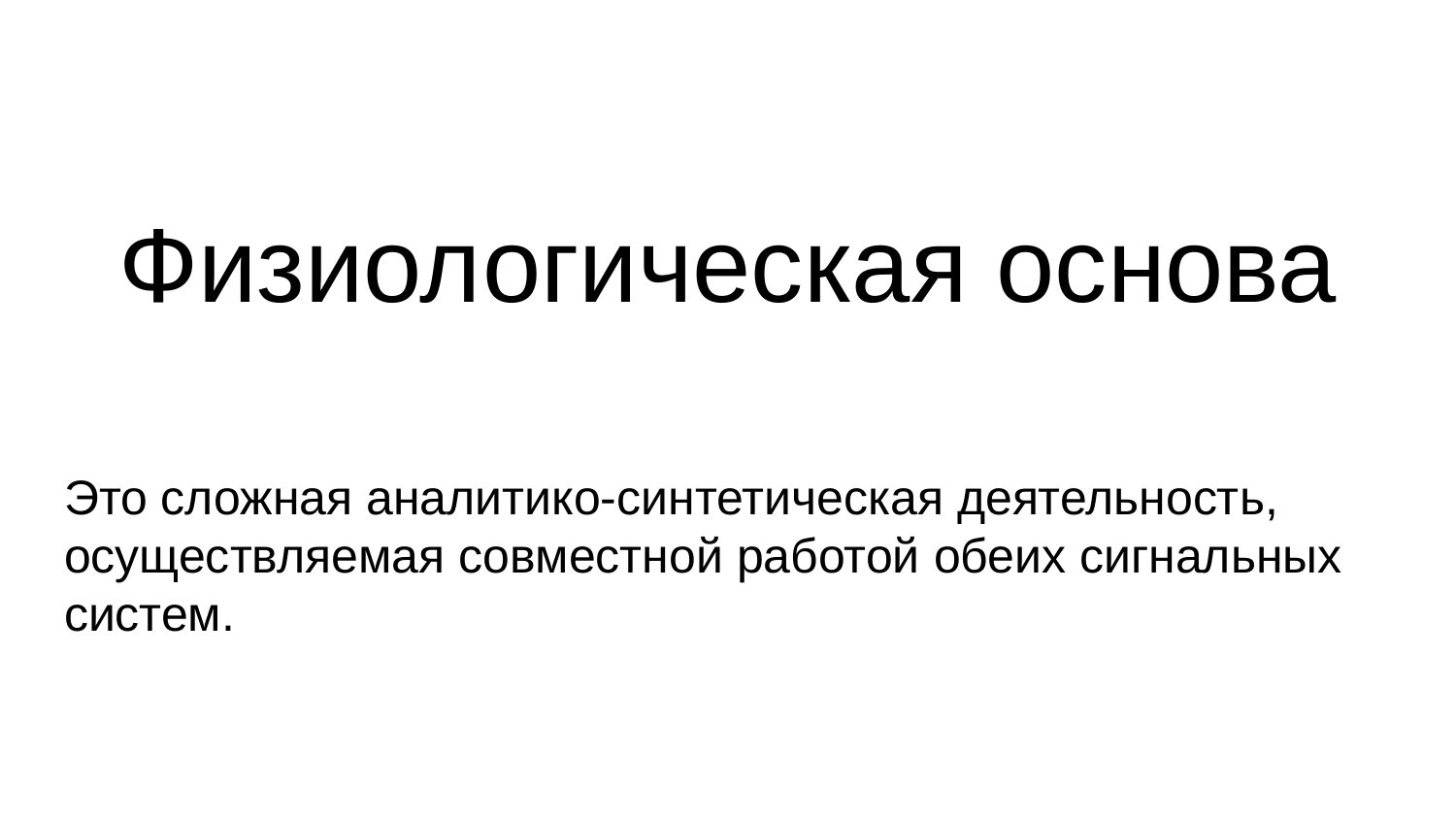

# Физиологическая основа
Это сложная аналитико-синтетическая деятельность, осуществляемая совместной работой обеих сигнальных систем.